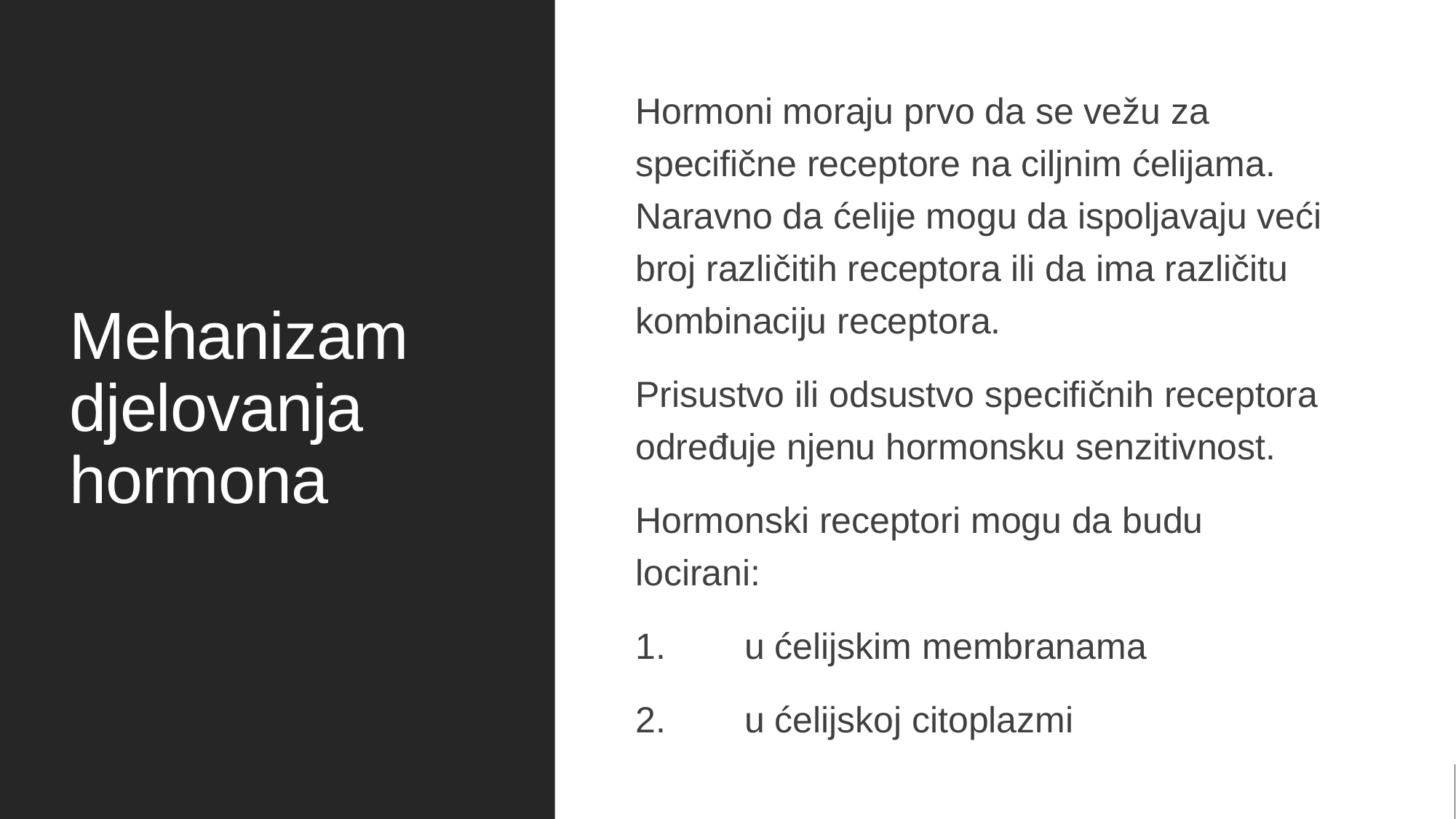

# Mehanizam djelovanja hormona
Hormoni moraju prvo da se vežu za specifične receptore na ciljnim ćelijama. Naravno da ćelije mogu da ispoljavaju veći broj različitih receptora ili da ima različitu kombinaciju receptora.
Prisustvo ili odsustvo specifičnih receptora određuje njenu hormonsku senzitivnost.
Hormonski receptori mogu da budu locirani:
1.	u ćelijskim membranama
2.	u ćelijskoj citoplazmi